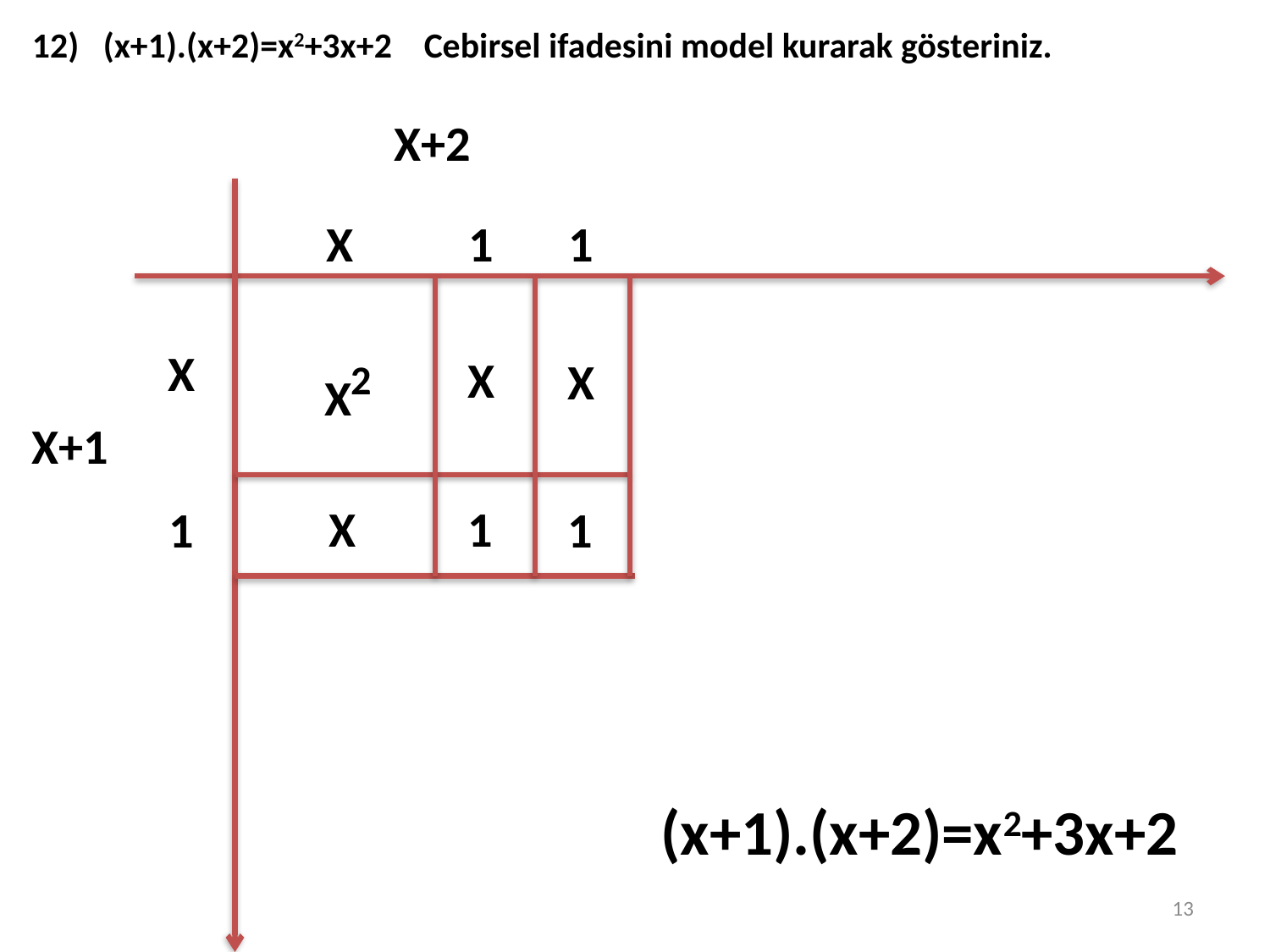

12)   (x+1).(x+2)=x2+3x+2    Cebirsel ifadesini model kurarak gösteriniz.
X+2
X
1
1
X
X2
X
X
X+1
X
1
1
1
(x+1).(x+2)=x2+3x+2
13